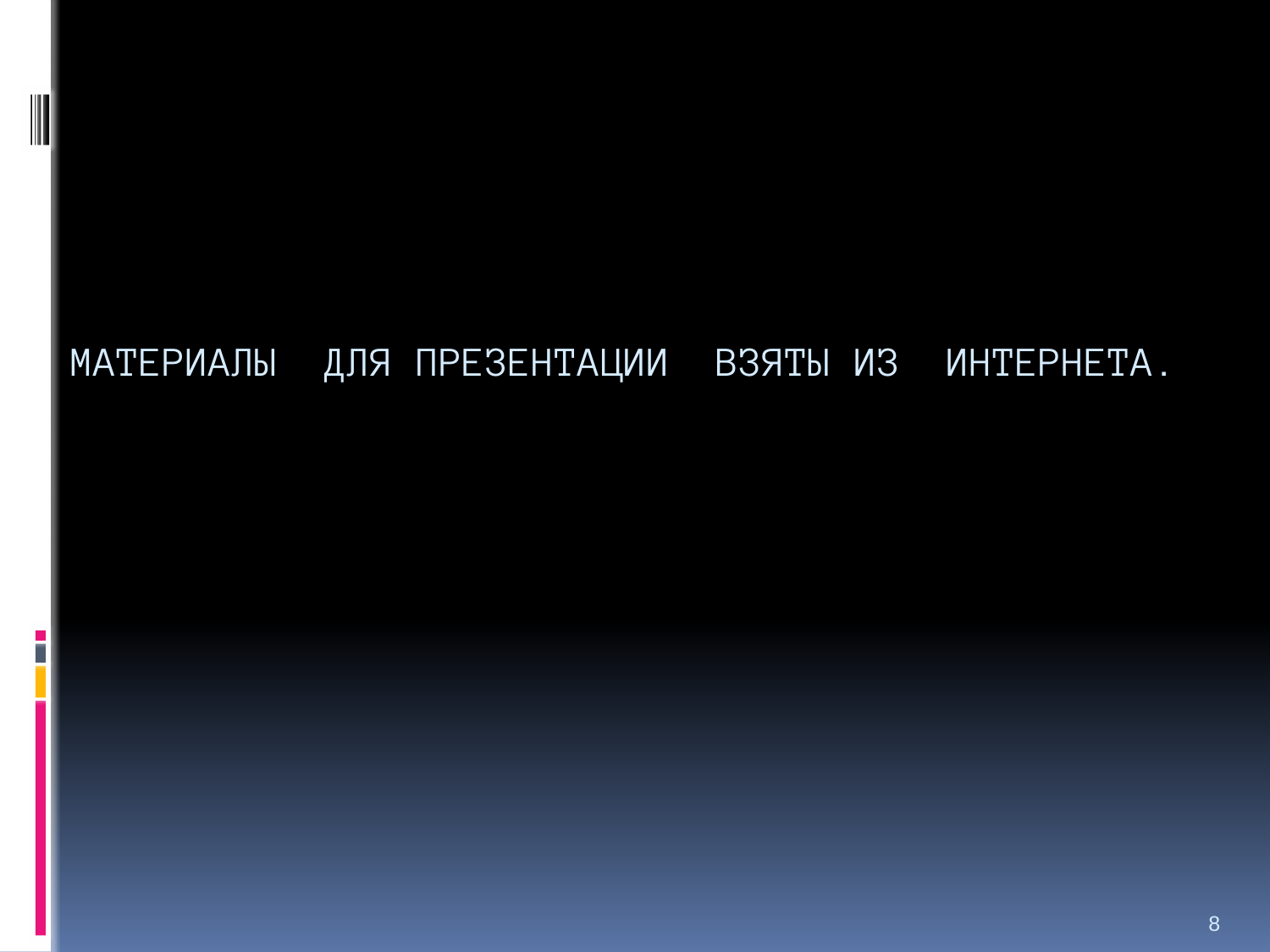

# МАТЕРИАЛЫ  ДЛЯ ПРЕЗЕНТАЦИИ  ВЗЯТЫ ИЗ  ИНТЕРНЕТА.
8